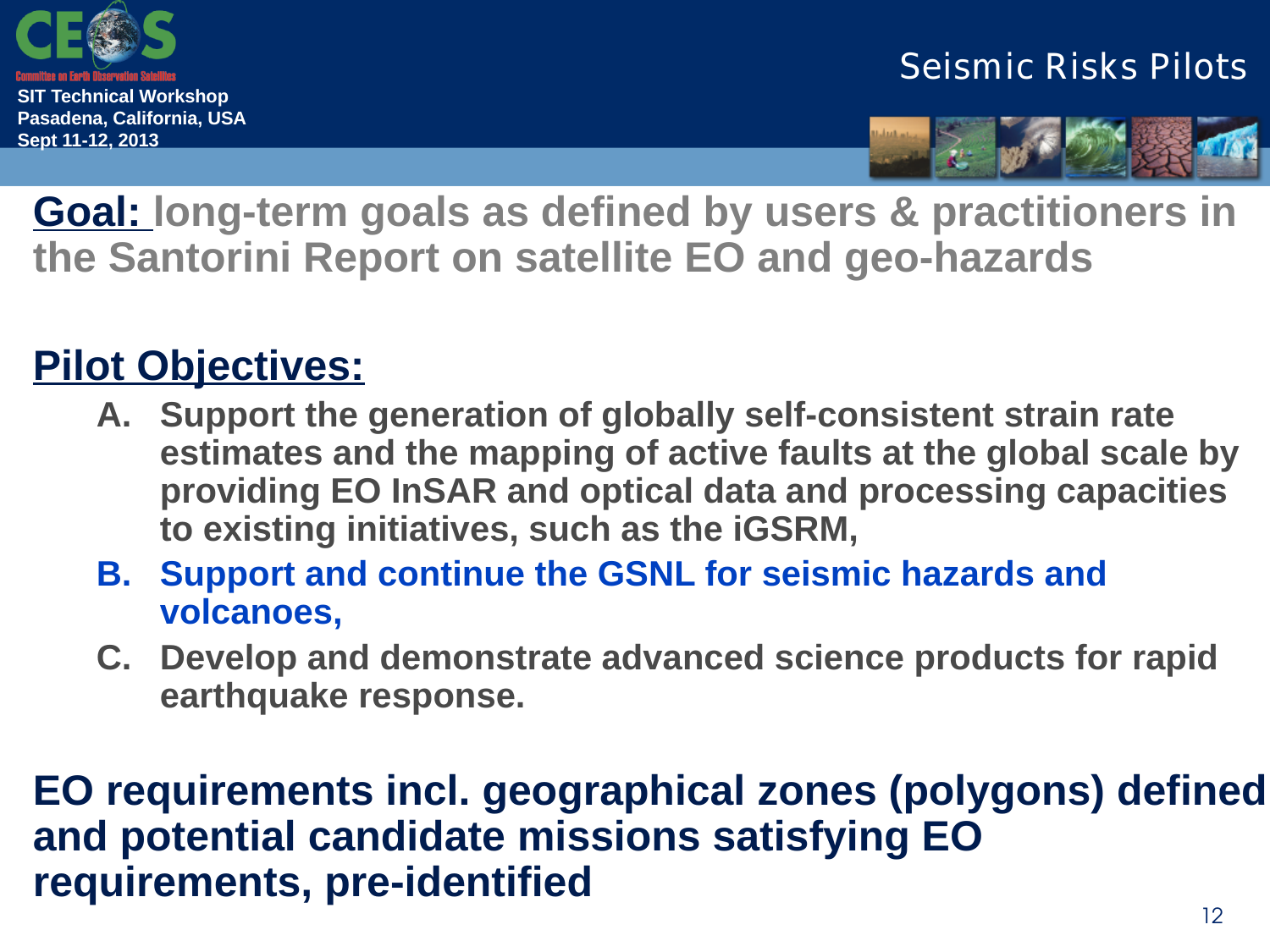

Seismic Risks Pilots
Goal: long-term goals as defined by users & practitioners in the Santorini Report on satellite EO and geo-hazards

Pilot Objectives:
Support the generation of globally self-consistent strain rate estimates and the mapping of active faults at the global scale by providing EO InSAR and optical data and processing capacities to existing initiatives, such as the iGSRM,
Support and continue the GSNL for seismic hazards and volcanoes,
Develop and demonstrate advanced science products for rapid earthquake response.

EO requirements incl. geographical zones (polygons) defined and potential candidate missions satisfying EO requirements, pre-identified

12